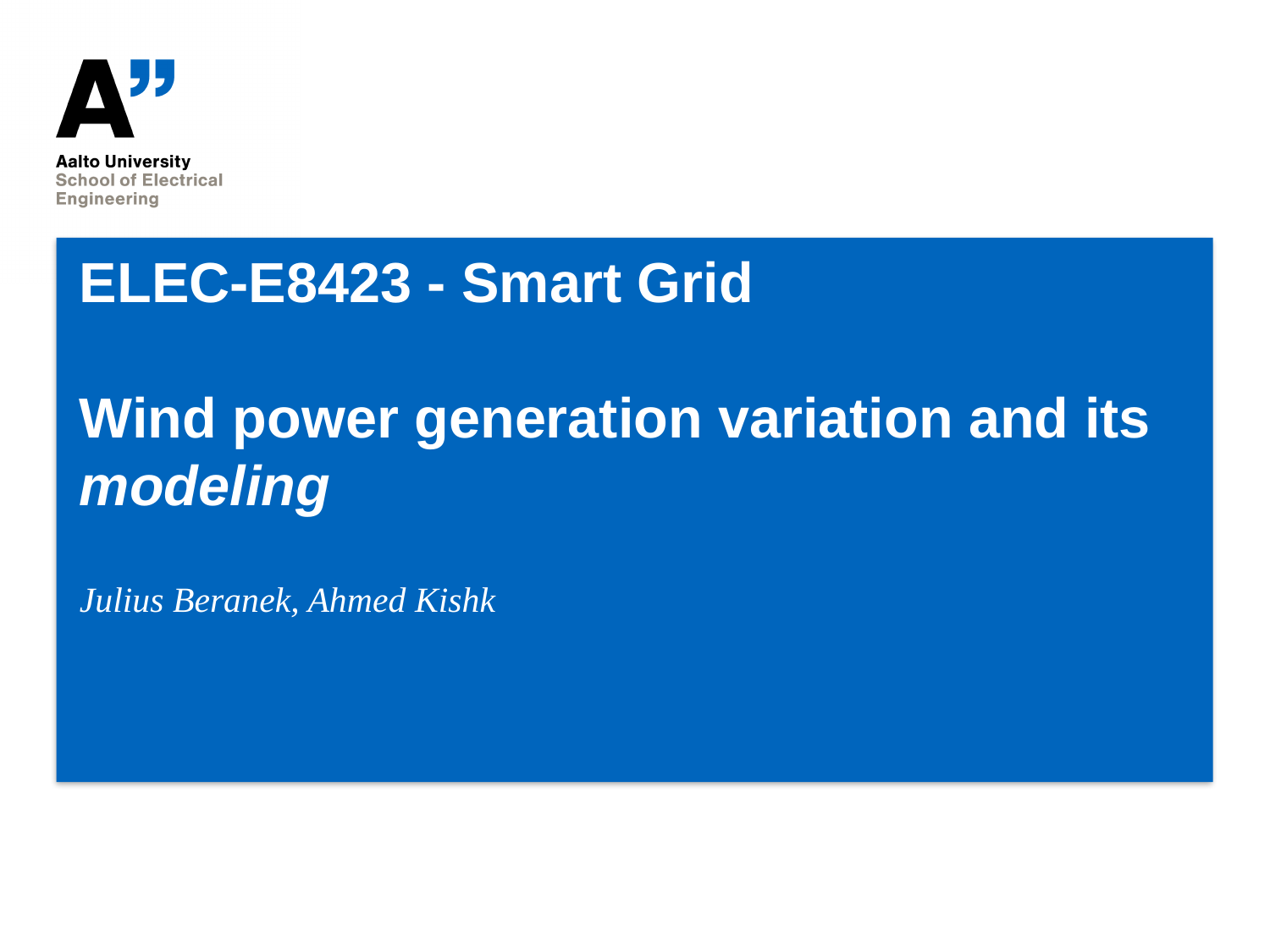

# ELEC-E8423 - Smart Grid Wind power generation variation and its modeling

Julius Beranek, Ahmed Kishk